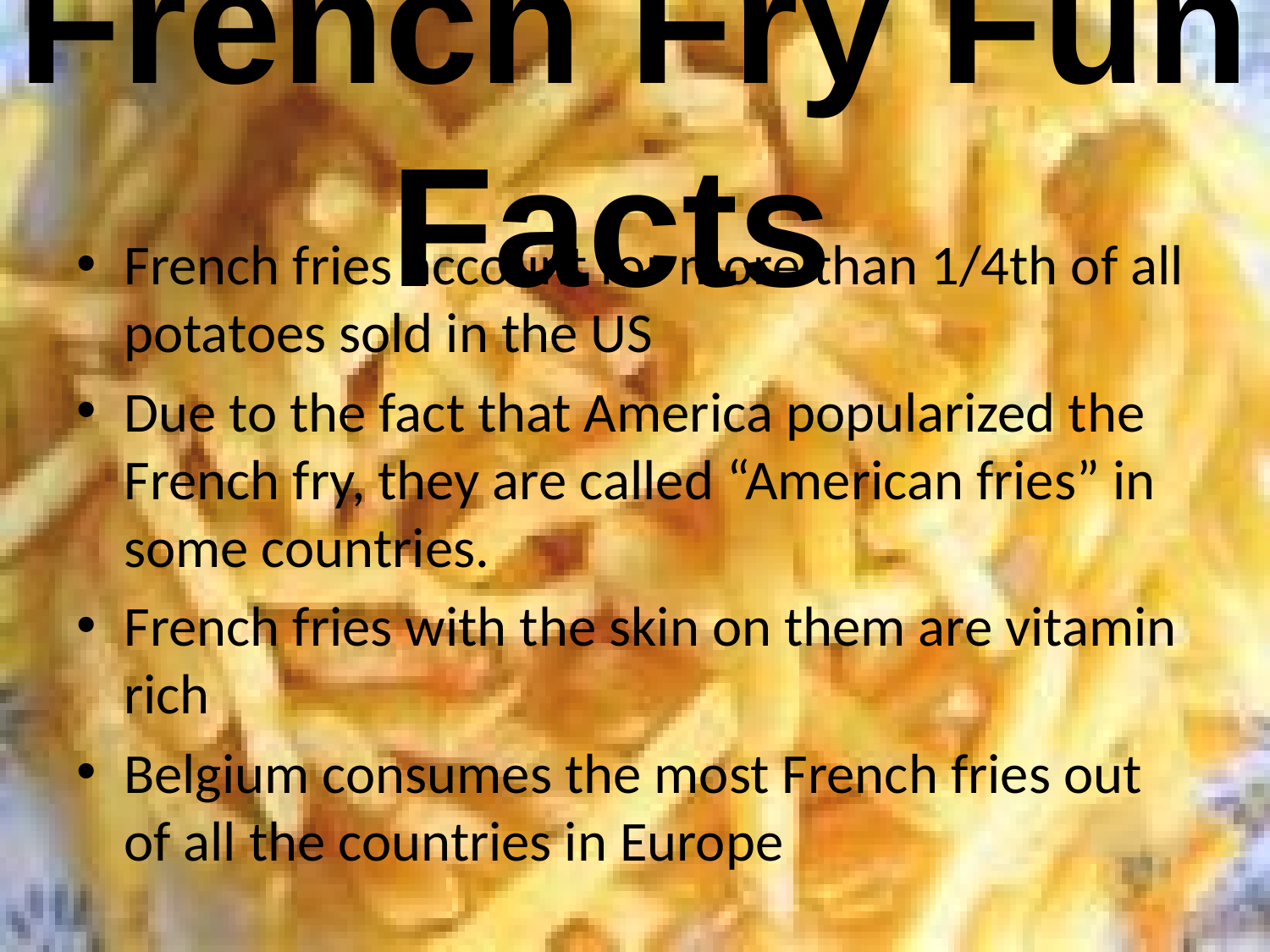

# French Fry Fun Facts
French fries account for more than 1/4th of all potatoes sold in the US
Due to the fact that America popularized the French fry, they are called “American fries” in some countries.
French fries with the skin on them are vitamin rich
Belgium consumes the most French fries out of all the countries in Europe